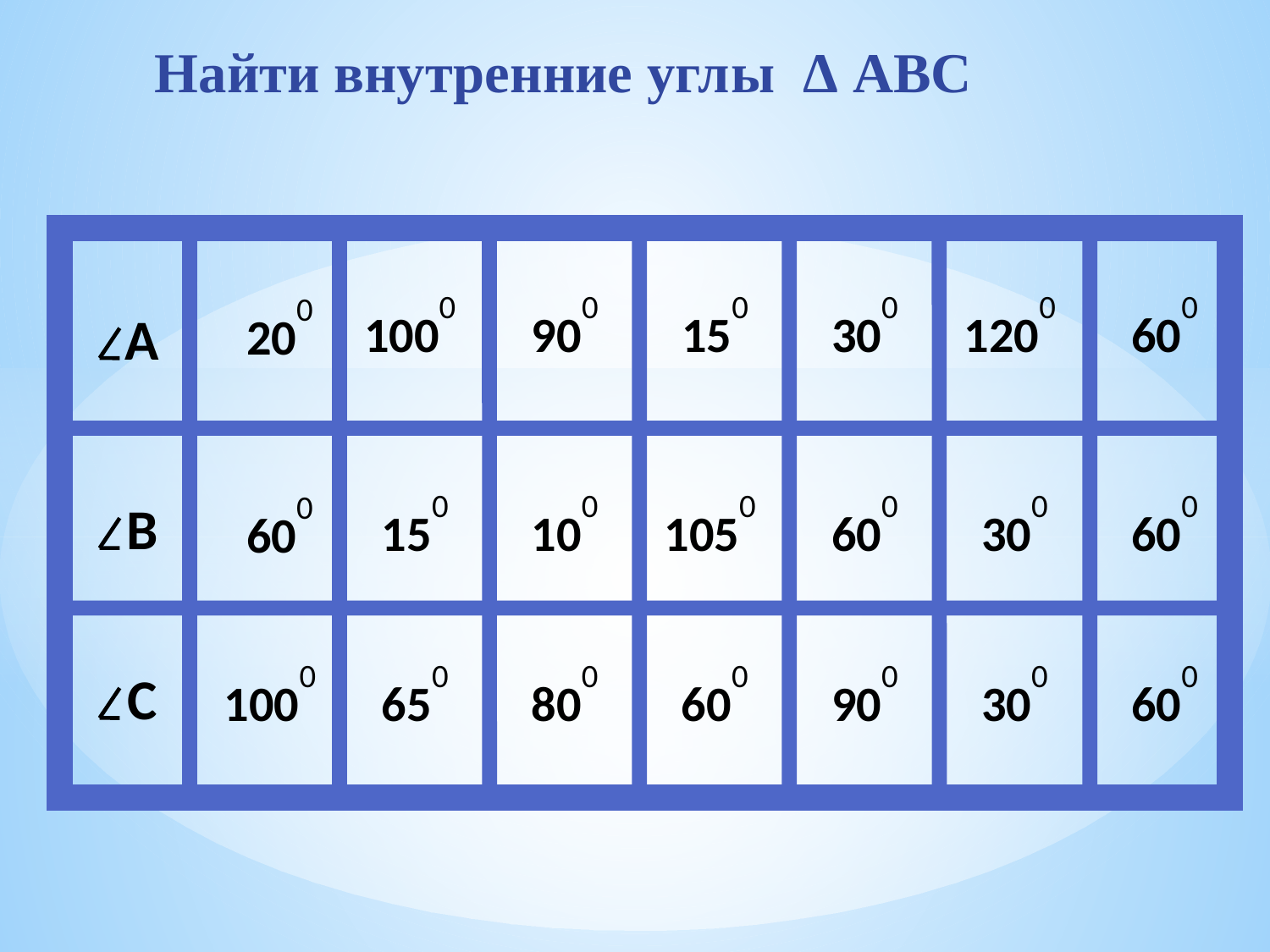

Найти внутренние углы  Δ АВС

A

B

C
200
600

900
150
600
600
600
1000
650
300
1200
300
150
100
800
1050
600
900
300
1000
600